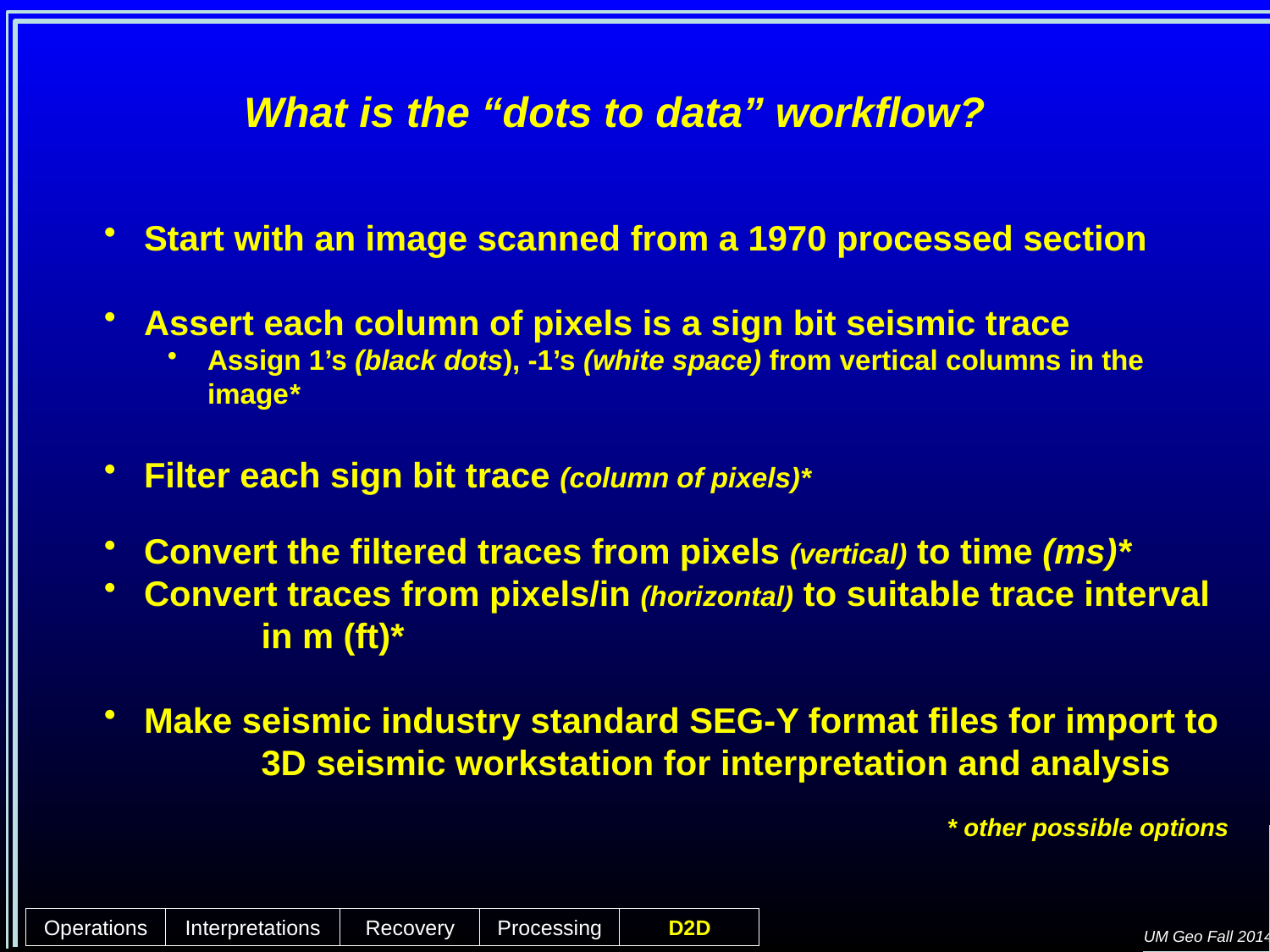

UM Geo Fall 2014
What is the “dots to data” workflow?
 Start with an image scanned from a 1970 processed section

 Assert each column of pixels is a sign bit seismic trace
Assign 1’s (black dots), -1’s (white space) from vertical columns in the image*

 Filter each sign bit trace (column of pixels)*

 Convert the filtered traces from pixels (vertical) to time (ms)*
 Convert traces from pixels/in (horizontal) to suitable trace interval 	in m (ft)*

 Make seismic industry standard SEG-Y format files for import to 	3D seismic workstation for interpretation and analysis
* other possible options
Operations
Interpretations
Recovery
Processing
D2D